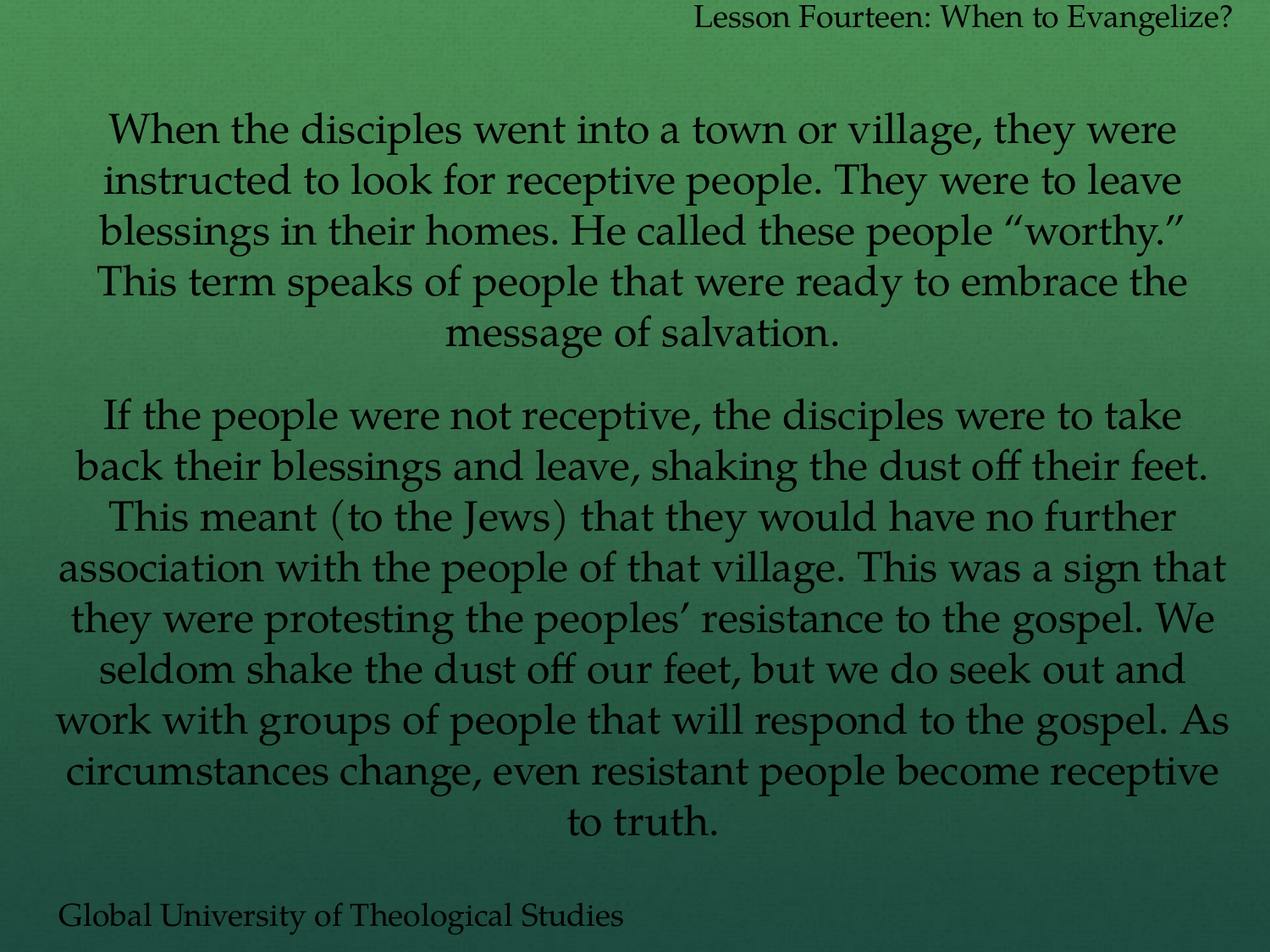

Lesson Fourteen: When to Evangelize?

When the disciples went into a town or village, they were instructed to look for receptive people. They were to leave blessings in their homes. He called these people “worthy.” This term speaks of people that were ready to embrace the message of salvation.
If the people were not receptive, the disciples were to take back their blessings and leave, shaking the dust off their feet. This meant (to the Jews) that they would have no further association with the people of that village. This was a sign that they were protesting the peoples’ resistance to the gospel. We seldom shake the dust off our feet, but we do seek out and work with groups of people that will respond to the gospel. As circumstances change, even resistant people become receptive to truth.
Global University of Theological Studies